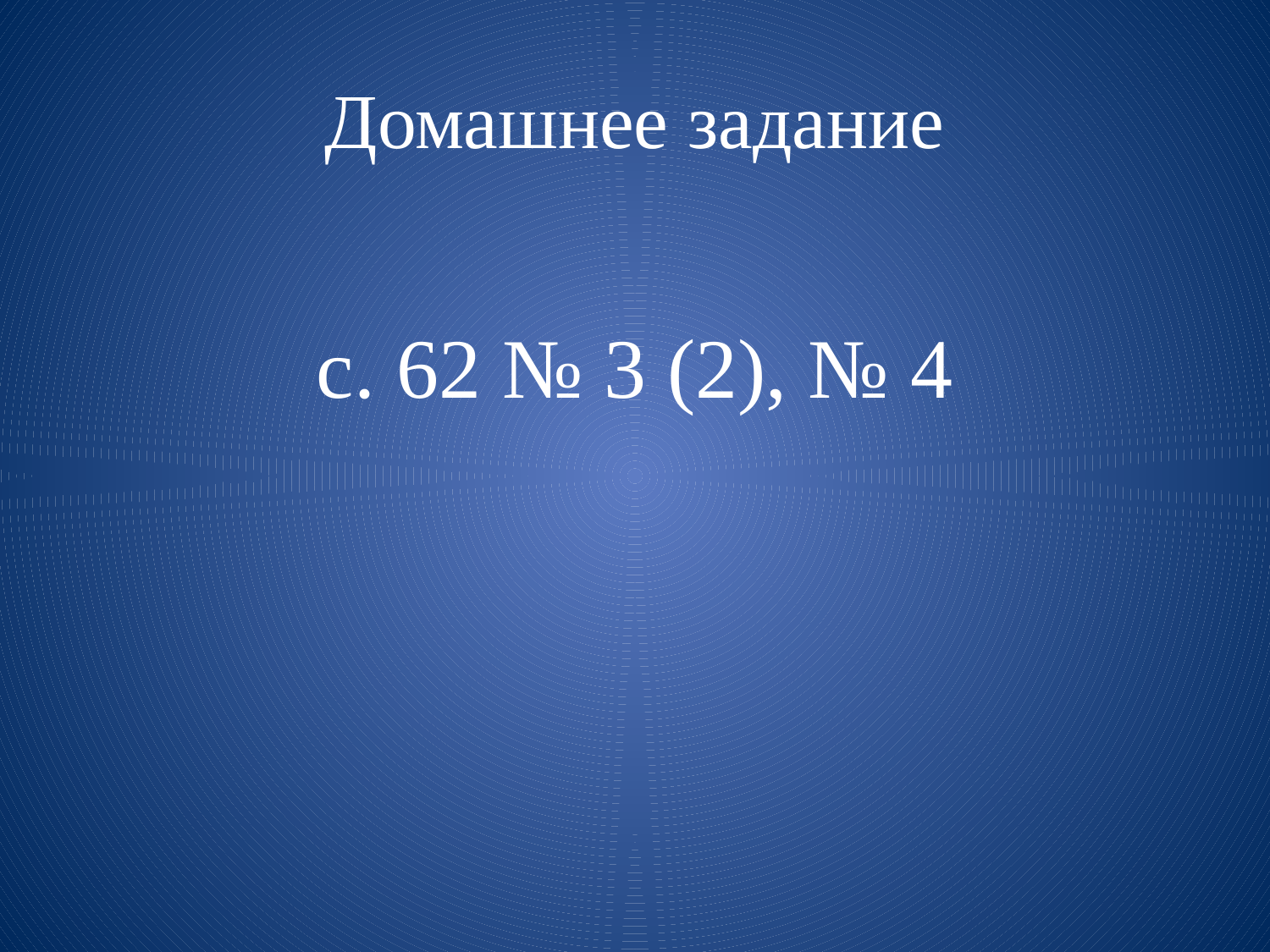

# Домашнее задание

с. 62 № 3 (2), № 4